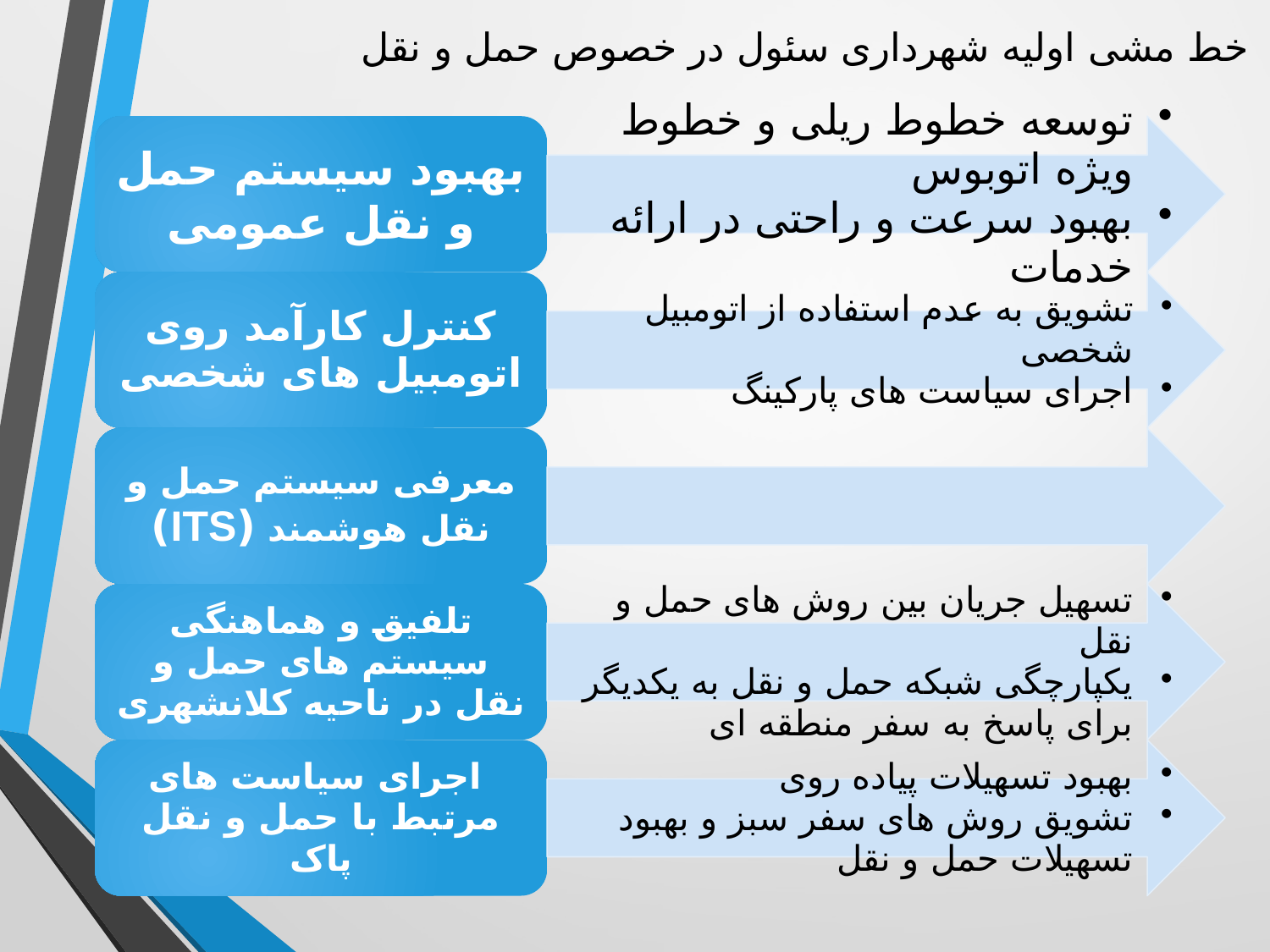

# خط مشی اولیه شهرداری سئول در خصوص حمل و نقل
بهبود سیستم حمل و نقل عمومی
توسعه خطوط ریلی و خطوط ویژه اتوبوس
بهبود سرعت و راحتی در ارائه خدمات
کنترل کارآمد روی اتومبیل های شخصی
 اجرای سیاست های مرتبط با حمل و نقل پاک
تسهیل جریان بین روش های حمل و نقل
یکپارچگی شبکه حمل و نقل به یکدیگر برای پاسخ به سفر منطقه ای